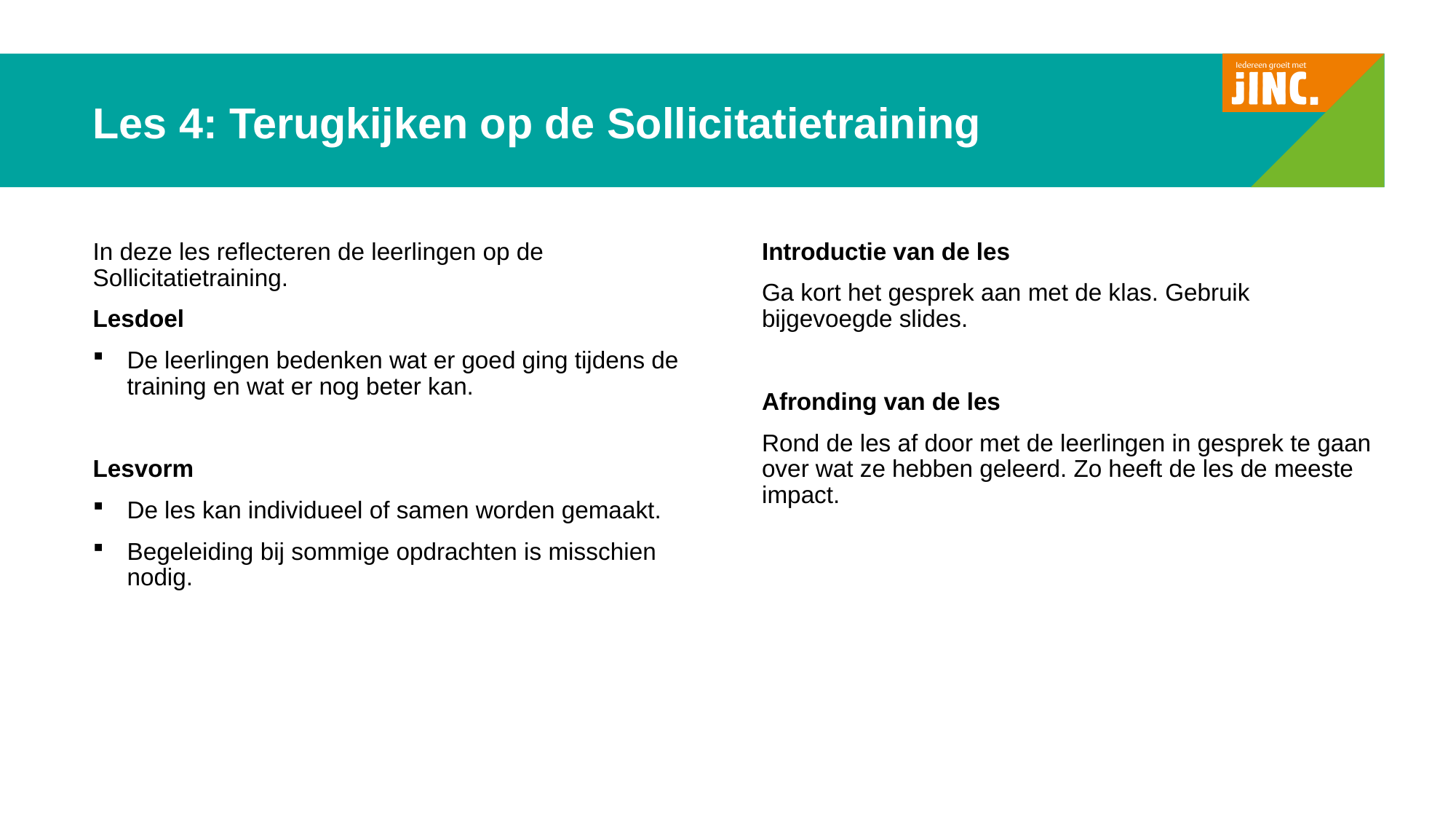

# Les 4: Terugkijken op de Sollicitatietraining
Introductie van de les
Ga kort het gesprek aan met de klas. Gebruik bijgevoegde slides.

Afronding van de les
Rond de les af door met de leerlingen in gesprek te gaan over wat ze hebben geleerd. Zo heeft de les de meeste impact.

In deze les reflecteren de leerlingen op de Sollicitatietraining.
Lesdoel
De leerlingen bedenken wat er goed ging tijdens de training en wat er nog beter kan.

Lesvorm
De les kan individueel of samen worden gemaakt.
Begeleiding bij sommige opdrachten is misschien nodig.